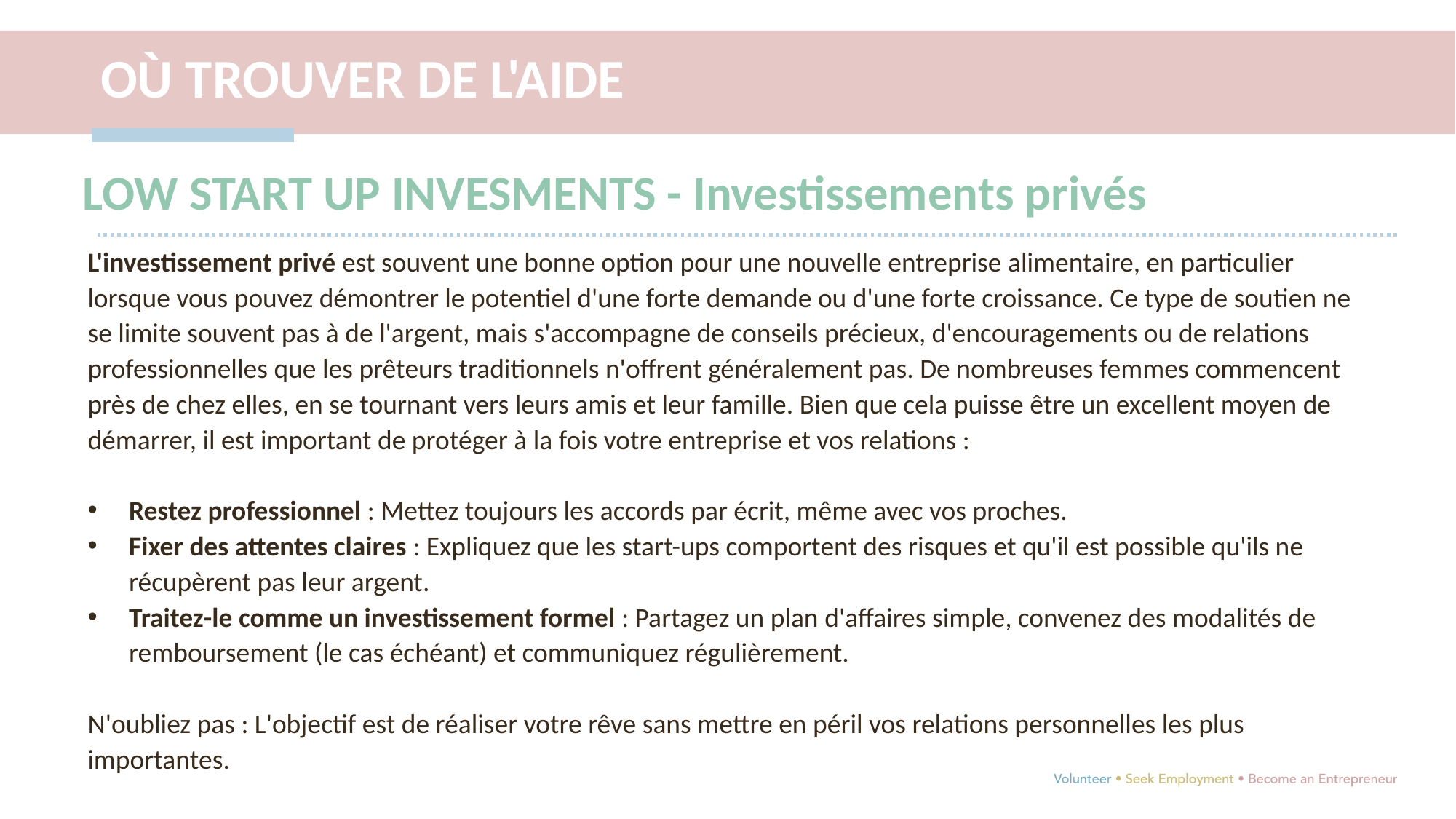

OÙ TROUVER DE L'AIDE
LOW START UP INVESMENTS - Investissements privés
L'investissement privé est souvent une bonne option pour une nouvelle entreprise alimentaire, en particulier lorsque vous pouvez démontrer le potentiel d'une forte demande ou d'une forte croissance. Ce type de soutien ne se limite souvent pas à de l'argent, mais s'accompagne de conseils précieux, d'encouragements ou de relations professionnelles que les prêteurs traditionnels n'offrent généralement pas. De nombreuses femmes commencent près de chez elles, en se tournant vers leurs amis et leur famille. Bien que cela puisse être un excellent moyen de démarrer, il est important de protéger à la fois votre entreprise et vos relations :

Restez professionnel : Mettez toujours les accords par écrit, même avec vos proches.
Fixer des attentes claires : Expliquez que les start-ups comportent des risques et qu'il est possible qu'ils ne récupèrent pas leur argent.
Traitez-le comme un investissement formel : Partagez un plan d'affaires simple, convenez des modalités de remboursement (le cas échéant) et communiquez régulièrement.

N'oubliez pas : L'objectif est de réaliser votre rêve sans mettre en péril vos relations personnelles les plus importantes.